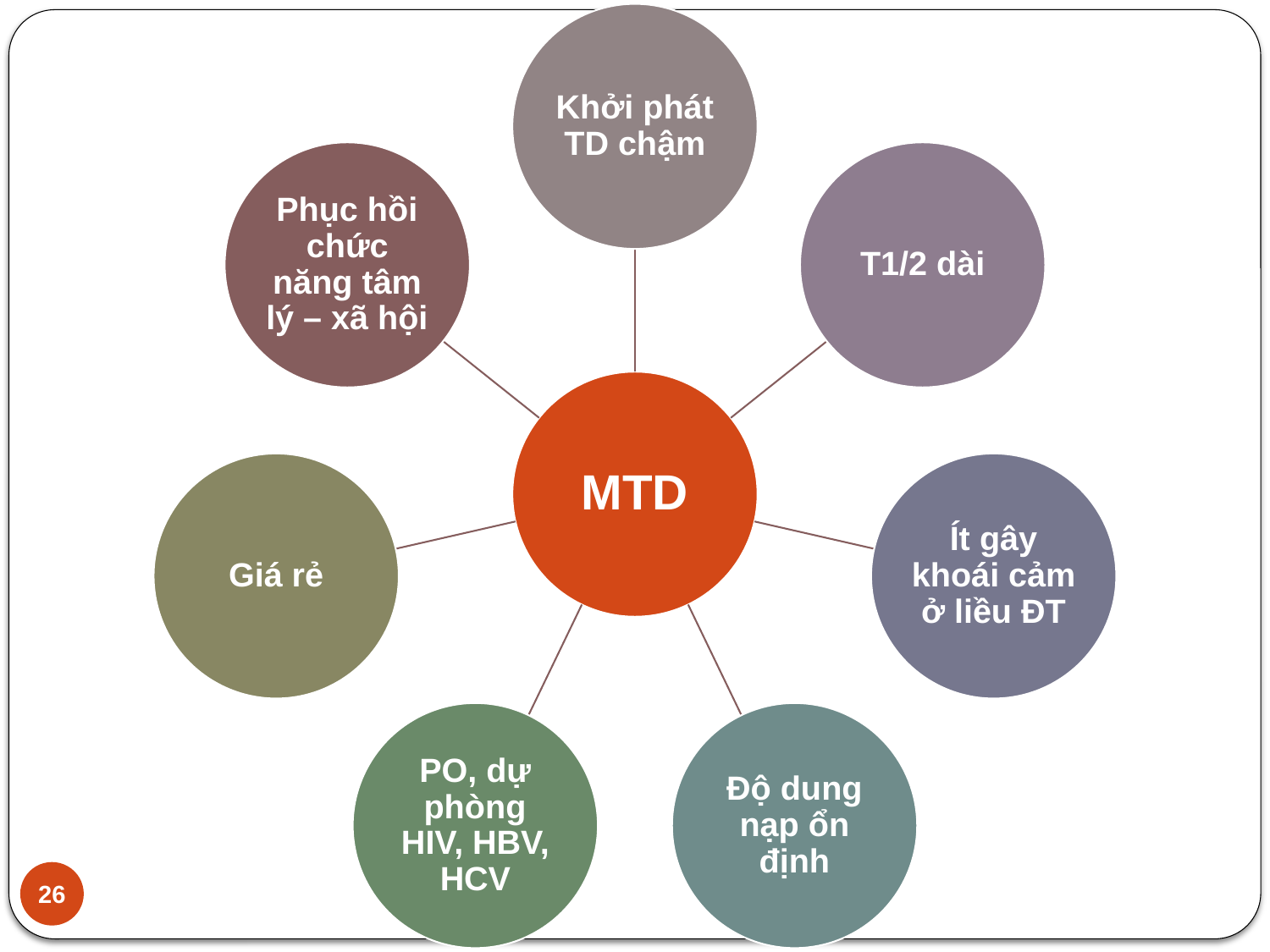

MTD

Khởi phát TD chậm

T1/2 dài

Ít gây khoái cảm ở liều ĐT

Độ dung nạp ổn định

PO, dự phòng HIV, HBV, HCV

Giá rẻ

Phục hồi chức năng tâm lý – xã hội
26